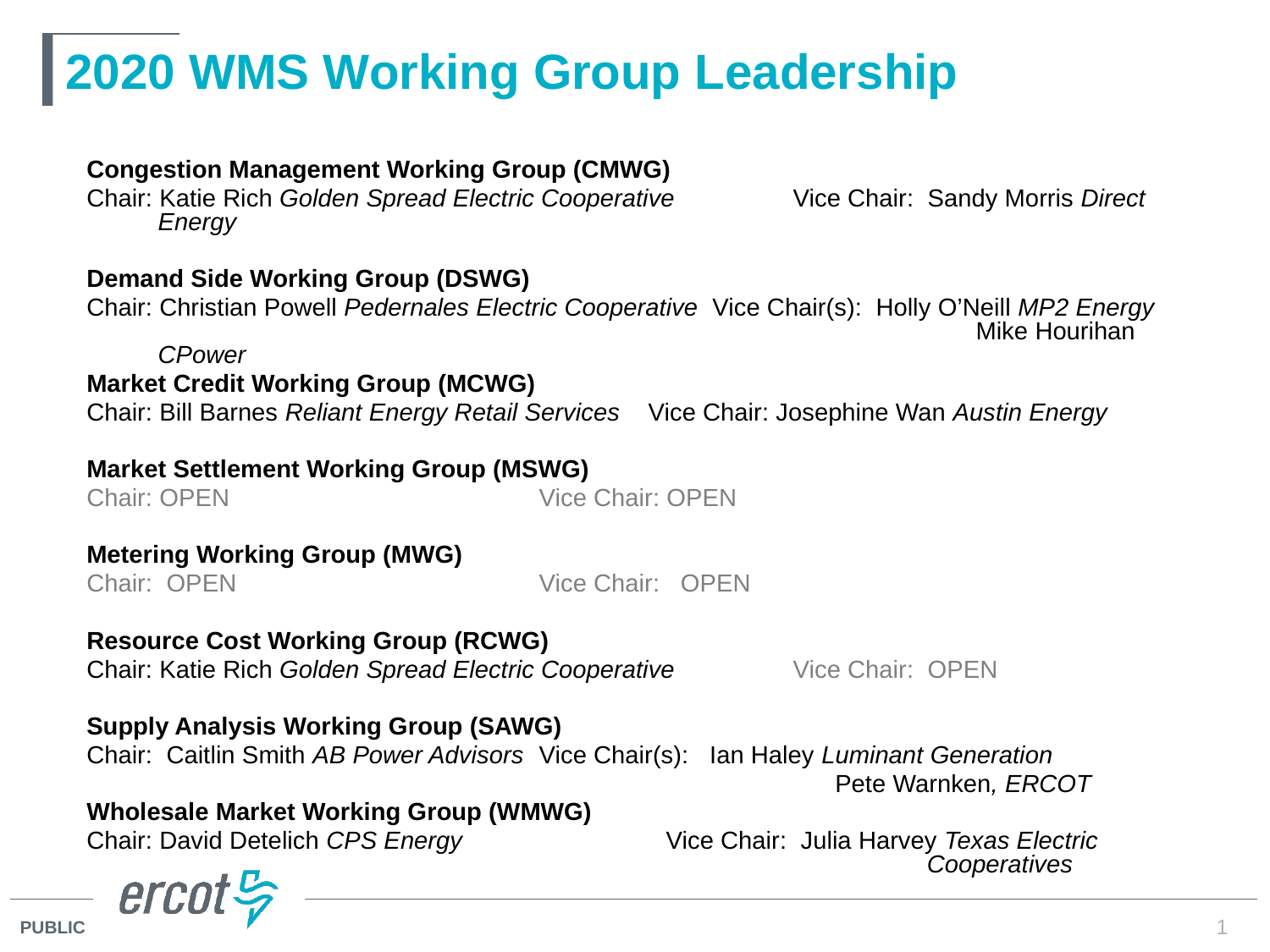

# 2020 WMS Working Group Leadership

Congestion Management Working Group (CMWG)
Chair: Katie Rich Golden Spread Electric Cooperative	Vice Chair:  Sandy Morris Direct Energy

Demand Side Working Group (DSWG)
Chair: Christian Powell Pedernales Electric Cooperative  Vice Chair(s):  Holly O’Neill MP2 Energy 				                 			        Mike Hourihan CPower
Market Credit Working Group (MCWG)
Chair: Bill Barnes Reliant Energy Retail Services    Vice Chair: Josephine Wan Austin Energy

Market Settlement Working Group (MSWG)
Chair: OPEN 			Vice Chair: OPEN

Metering Working Group (MWG)
Chair:  OPEN			Vice Chair:   OPEN

Resource Cost Working Group (RCWG)
Chair: Katie Rich Golden Spread Electric Cooperative	Vice Chair:  OPEN

Supply Analysis Working Group (SAWG)
Chair:  Caitlin Smith AB Power Advisors	Vice Chair(s):   Ian Haley Luminant Generation
						      Pete Warnken, ERCOT
Wholesale Market Working Group (WMWG)
Chair: David Detelich CPS Energy         		Vice Chair:  Julia Harvey Texas Electric 							 Cooperatives

1